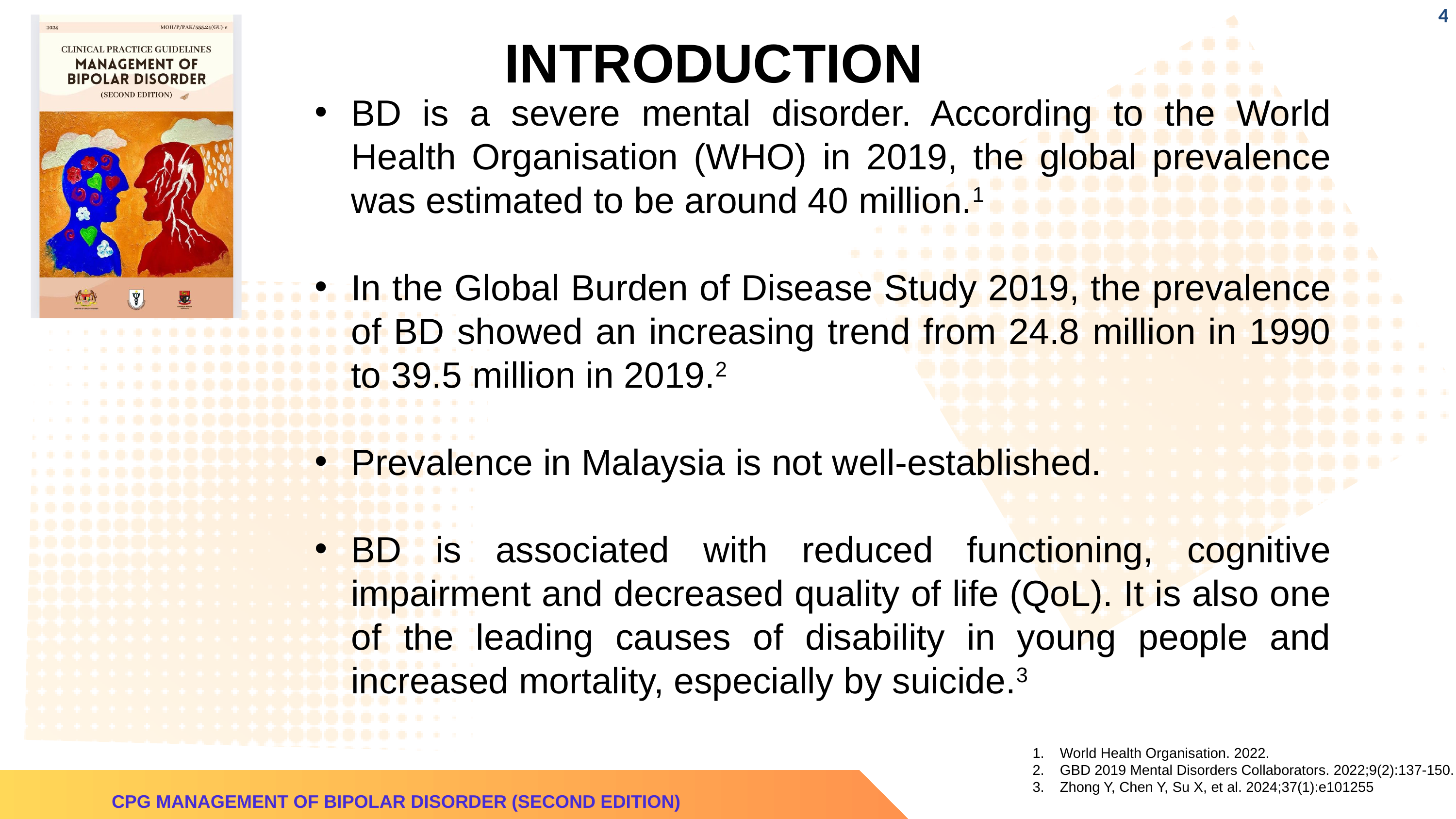

4

INTRODUCTION
BD is a severe mental disorder. According to the World Health Organisation (WHO) in 2019, the global prevalence was estimated to be around 40 million.1

In the Global Burden of Disease Study 2019, the prevalence of BD showed an increasing trend from 24.8 million in 1990 to 39.5 million in 2019.2

Prevalence in Malaysia is not well-established.

BD is associated with reduced functioning, cognitive impairment and decreased quality of life (QoL). It is also one of the leading causes of disability in young people and increased mortality, especially by suicide.3

World Health Organisation. 2022.
GBD 2019 Mental Disorders Collaborators. 2022;9(2):137-150.
Zhong Y, Chen Y, Su X, et al. 2024;37(1):e101255

CPG MANAGEMENT OF BIPOLAR DISORDER (SECOND EDITION)